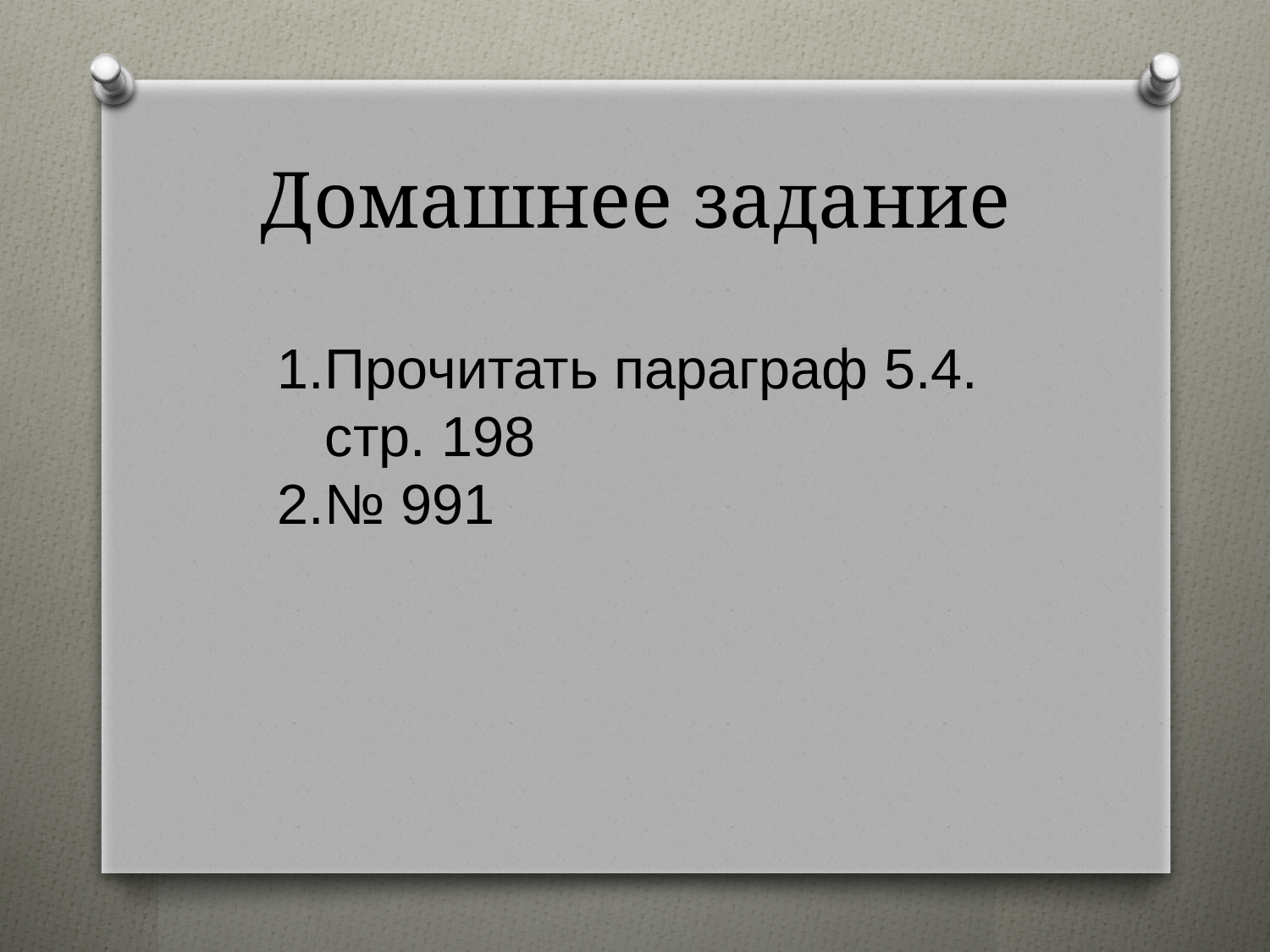

# Домашнее задание
Прочитать параграф 5.4. стр. 198
№ 991